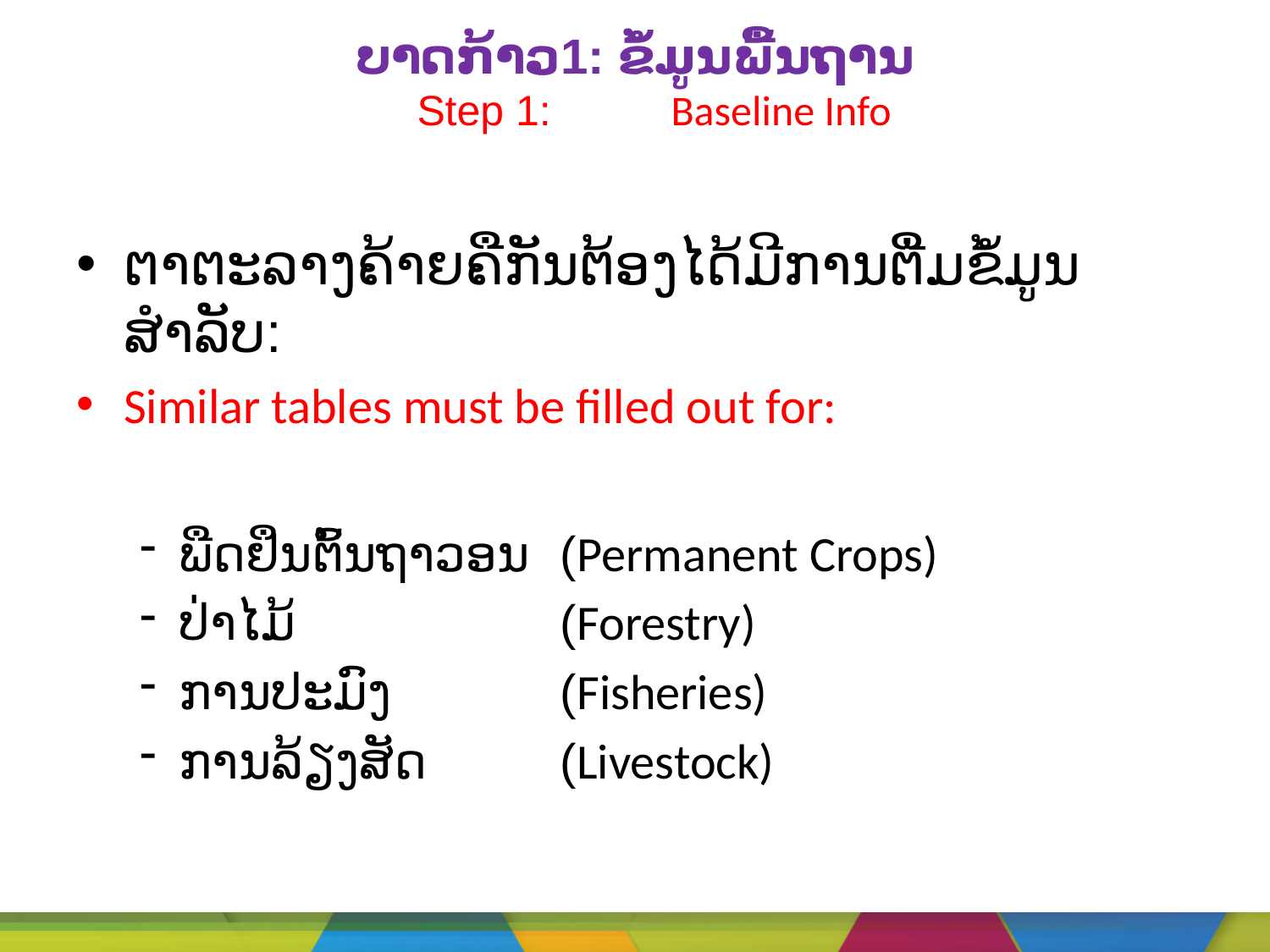

# ບາດກ້າວ1: ຂໍ້ມູນພື້ນຖານ Step 1: 	Baseline Info
ຕາຕະລາງຄ້າຍຄືກັນຕ້ອງໄດ້ມີການຕື່ມຂໍ້ມູນສຳລັບ:
Similar tables must be filled out for:

ພືດຢຶນຕົ້ນຖາວອນ	(Permanent Crops)
ປ່າໄມ້			(Forestry)
ການປະມົງ		(Fisheries)
ການລ້ຽງສັດ		(Livestock)